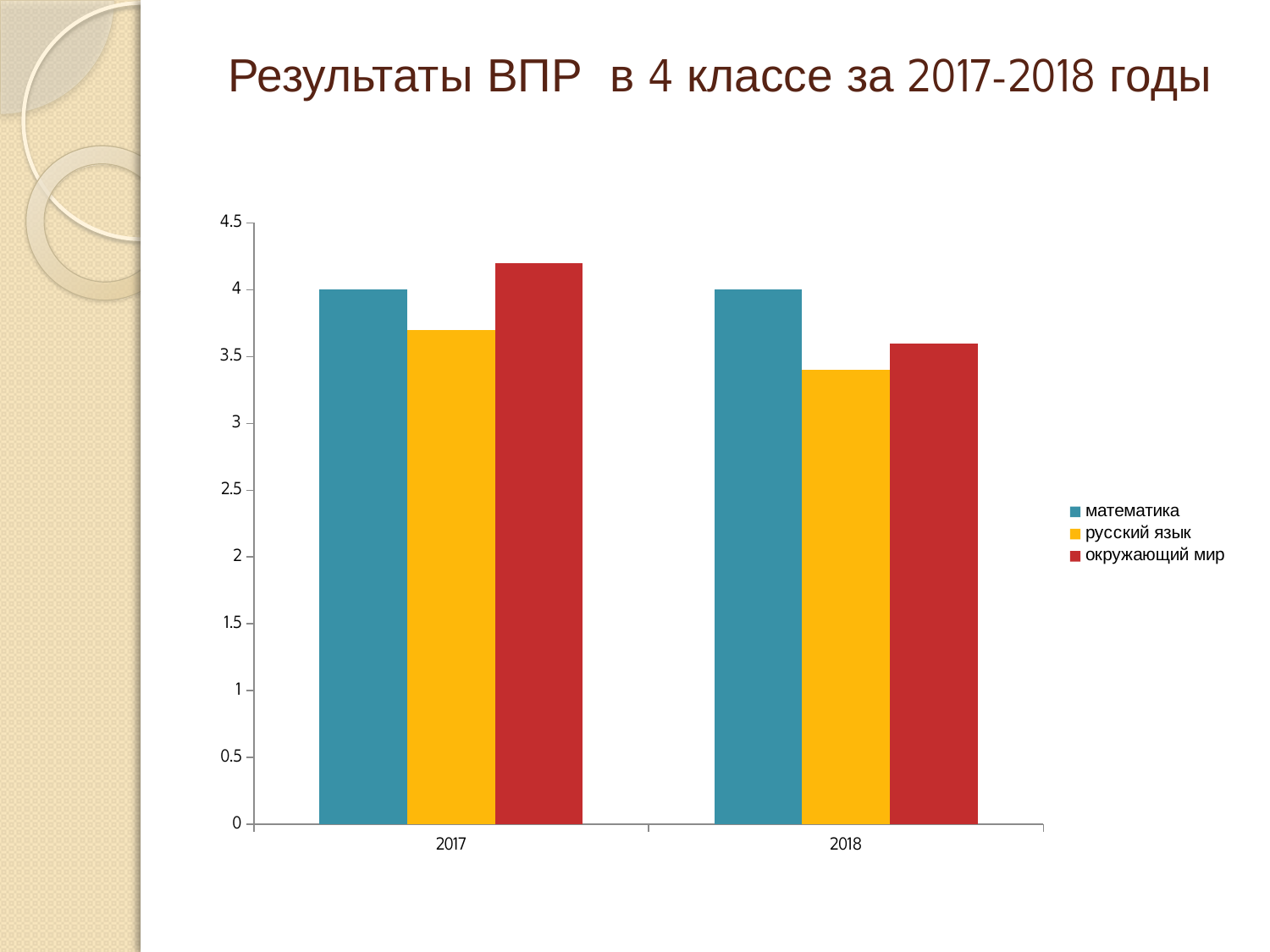

# Результаты ВПР  в 4 классе за 2017-2018 годы

### Chart

| Category | математика | русский язык | окружающий мир |
|---|---|---|---|
| 2017 | 4.0 | 3.7 | 4.2 |
| 2018 | 4.0 | 3.4 | 3.6 |